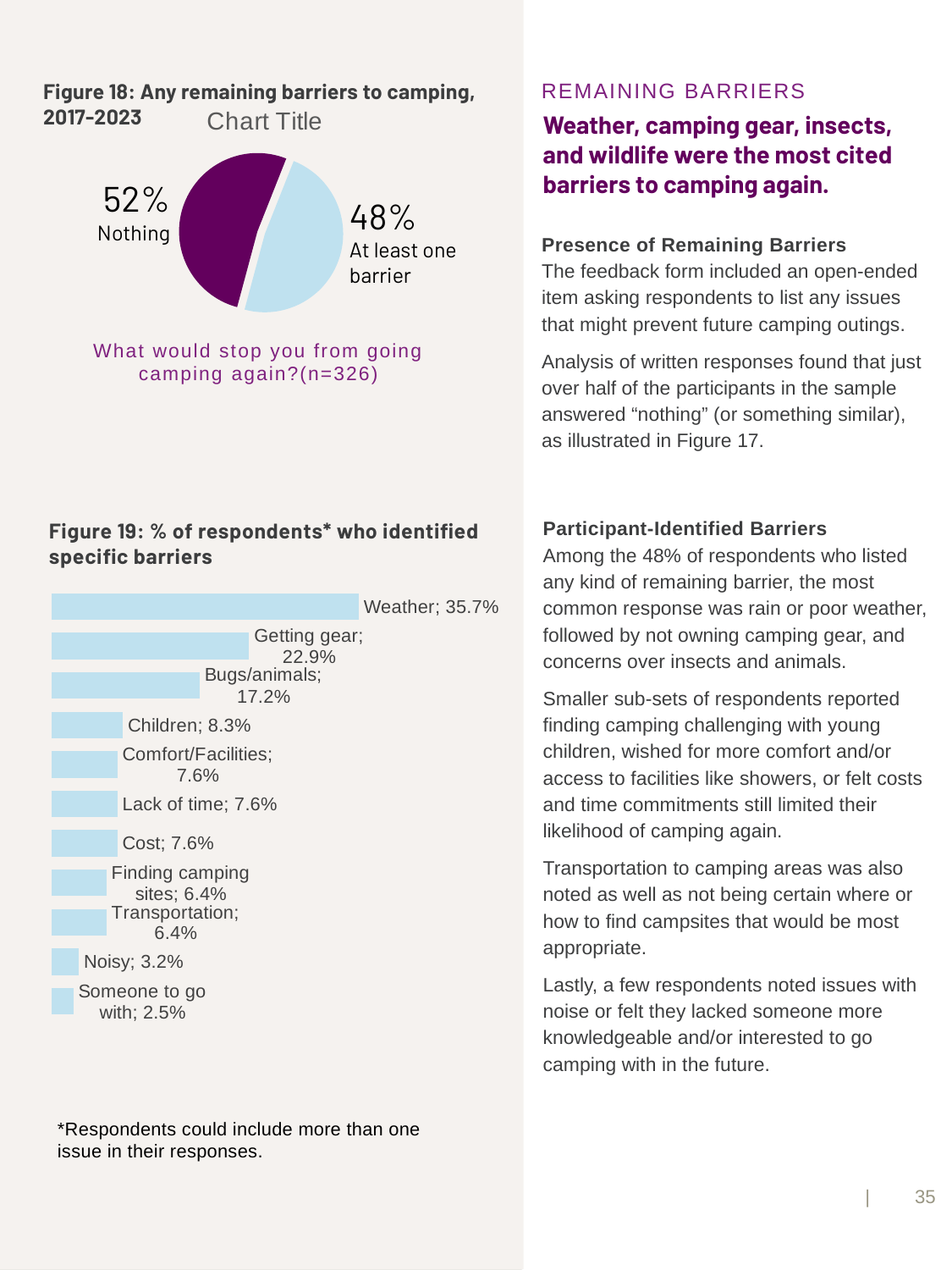

### Chart:

| Category |  |
|---|---|
| Nothing | 0.5216049382716049 |
| At least one  barrier | 0.4845679012345679 |
52%
Nothing
48%
At least one barrier
What would stop you from going camping again?(n=326)
REMAINING BARRIERS
Figure 18: Any remaining barriers to camping, 2017-2023
Weather, camping gear, insects, and wildlife were the most cited barriers to camping again.
Presence of Remaining Barriers
The feedback form included an open-ended item asking respondents to list any issues that might prevent future camping outings.
Analysis of written responses found that just over half of the participants in the sample answered “nothing” (or something similar), as illustrated in Figure 17.

Figure 19: % of respondents* who identified specific barriers
Participant-Identified Barriers
Among the 48% of respondents who listed any kind of remaining barrier, the most common response was rain or poor weather, followed by not owning camping gear, and concerns over insects and animals.
Smaller sub-sets of respondents reported finding camping challenging with young children, wished for more comfort and/or access to facilities like showers, or felt costs and time commitments still limited their likelihood of camping again.
Transportation to camping areas was also noted as well as not being certain where or how to find campsites that would be most appropriate.
Lastly, a few respondents noted issues with noise or felt they lacked someone more knowledgeable and/or interested to go camping with in the future.

### Chart

| Category |  |
|---|---|
| Someone to go with | 0.025477707006369428 |
| Noisy | 0.03184713375796178 |
| Transportation | 0.06369426751592357 |
| Finding camping sites | 0.06369426751592357 |
| Cost | 0.07643312101910828 |
| Lack of time | 0.07643312101910828 |
| Comfort/Facilities | 0.07643312101910828 |
| Children | 0.08280254777070063 |
| Bugs/animals | 0.17197452229299362 |
| Getting gear | 0.22929936305732485 |
| Weather | 0.35668789808917195 |
*Respondents could include more than one issue in their responses.